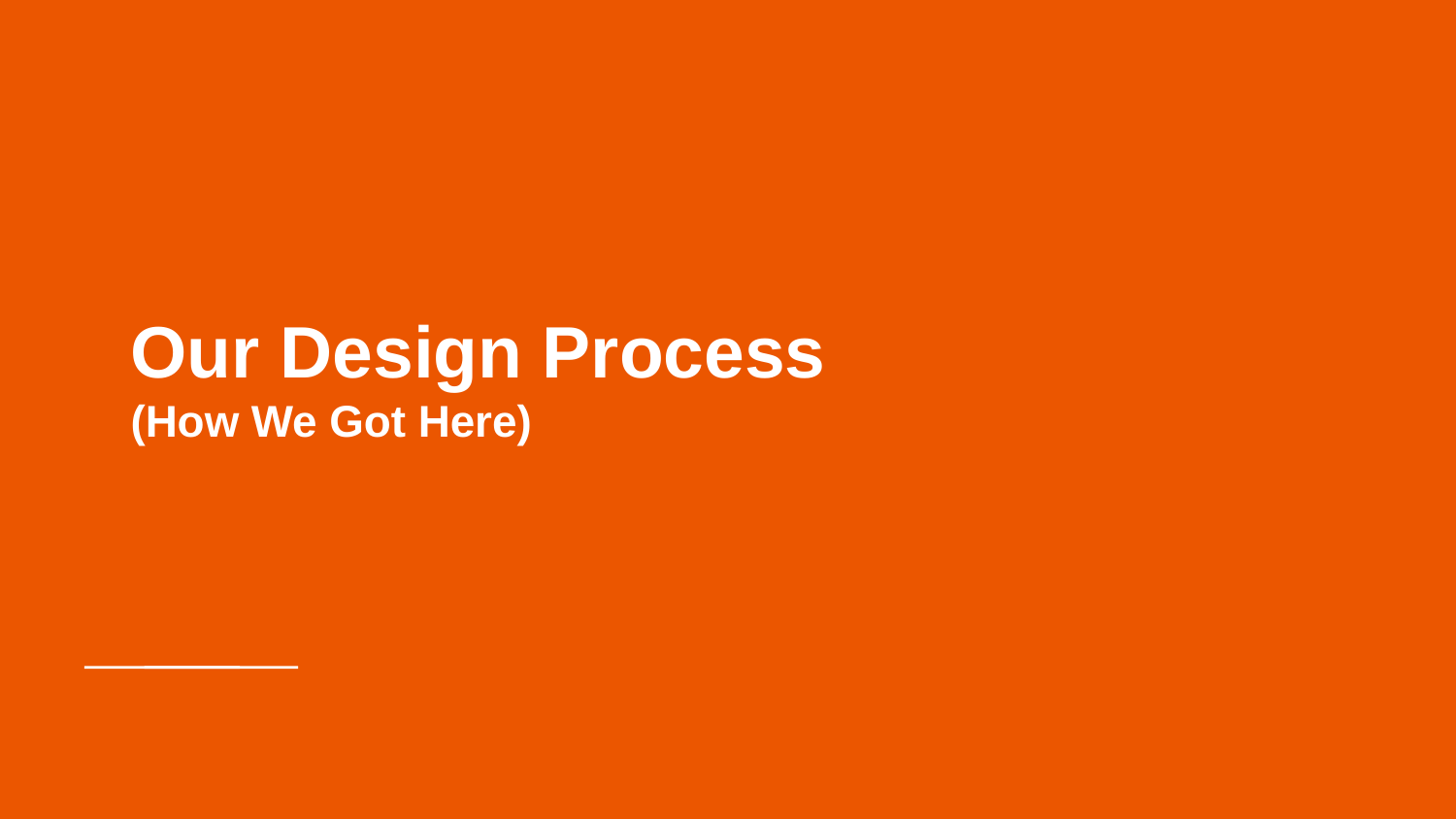

# Our Design Process
(How We Got Here)